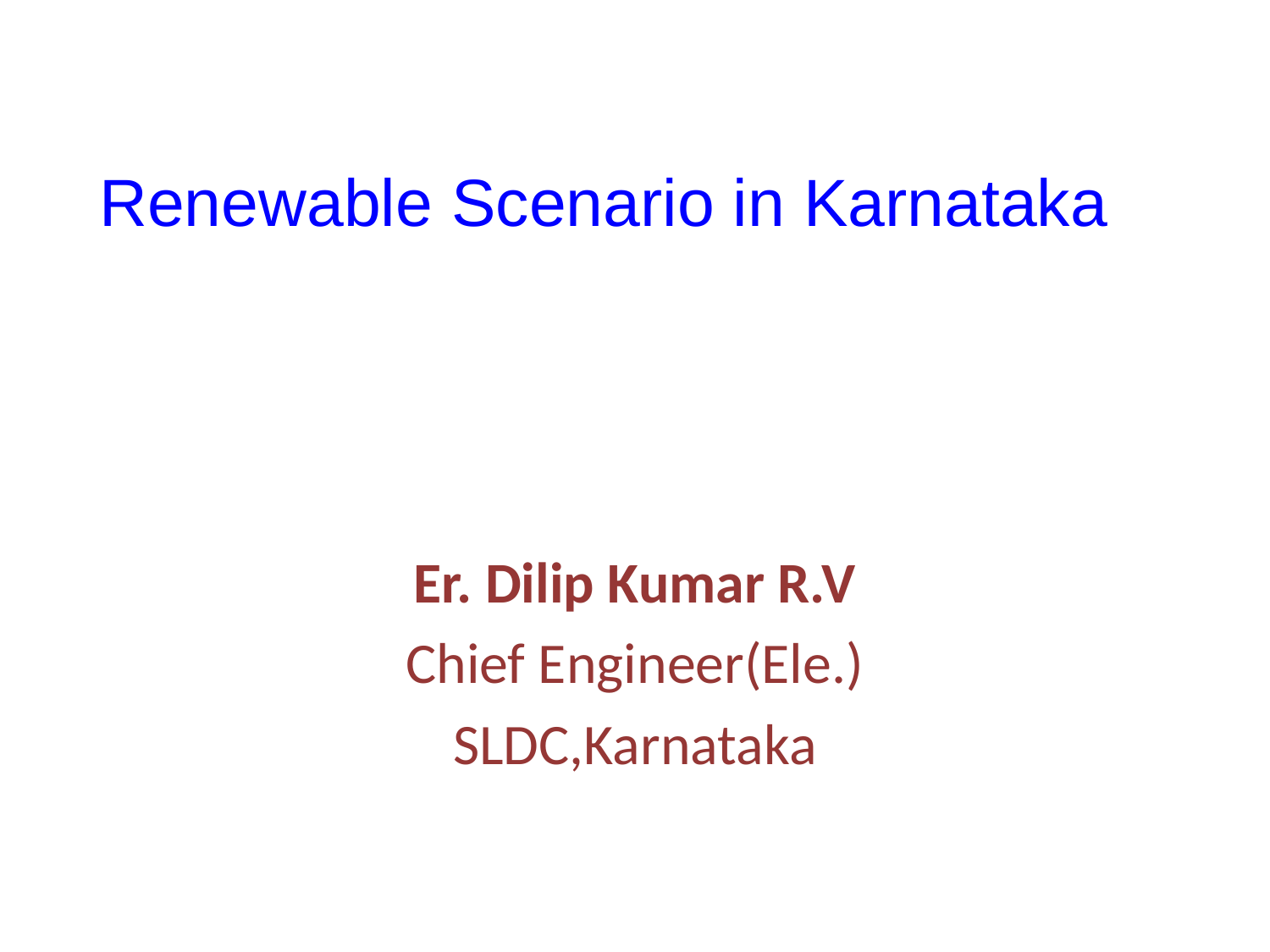

# Renewable Scenario in Karnataka
Er. Dilip Kumar R.V
Chief Engineer(Ele.)
SLDC,Karnataka